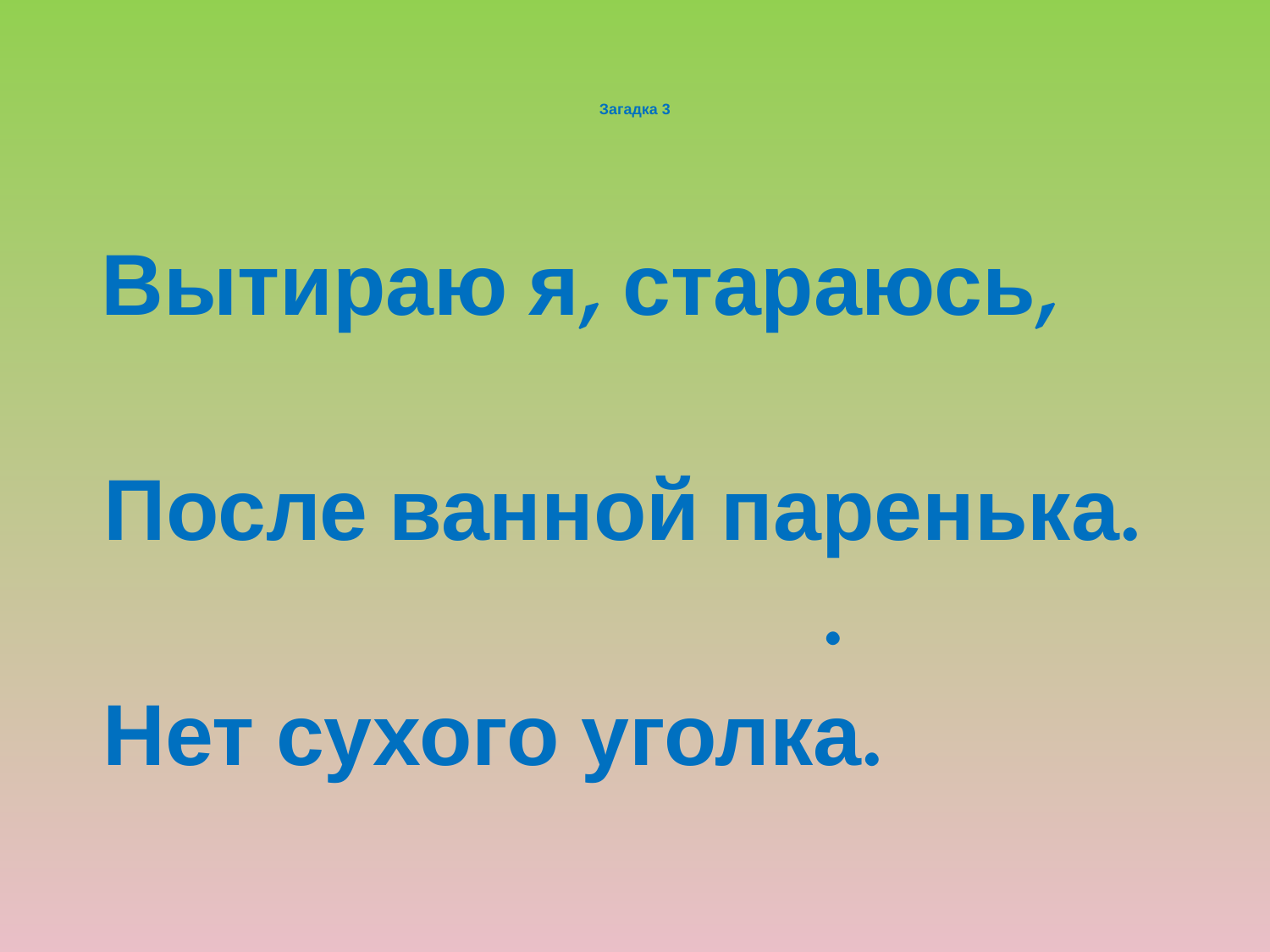

# Загадка 3
Вытираю я, стараюсь,
После ванной паренька.                  .
Нет сухого уголка.